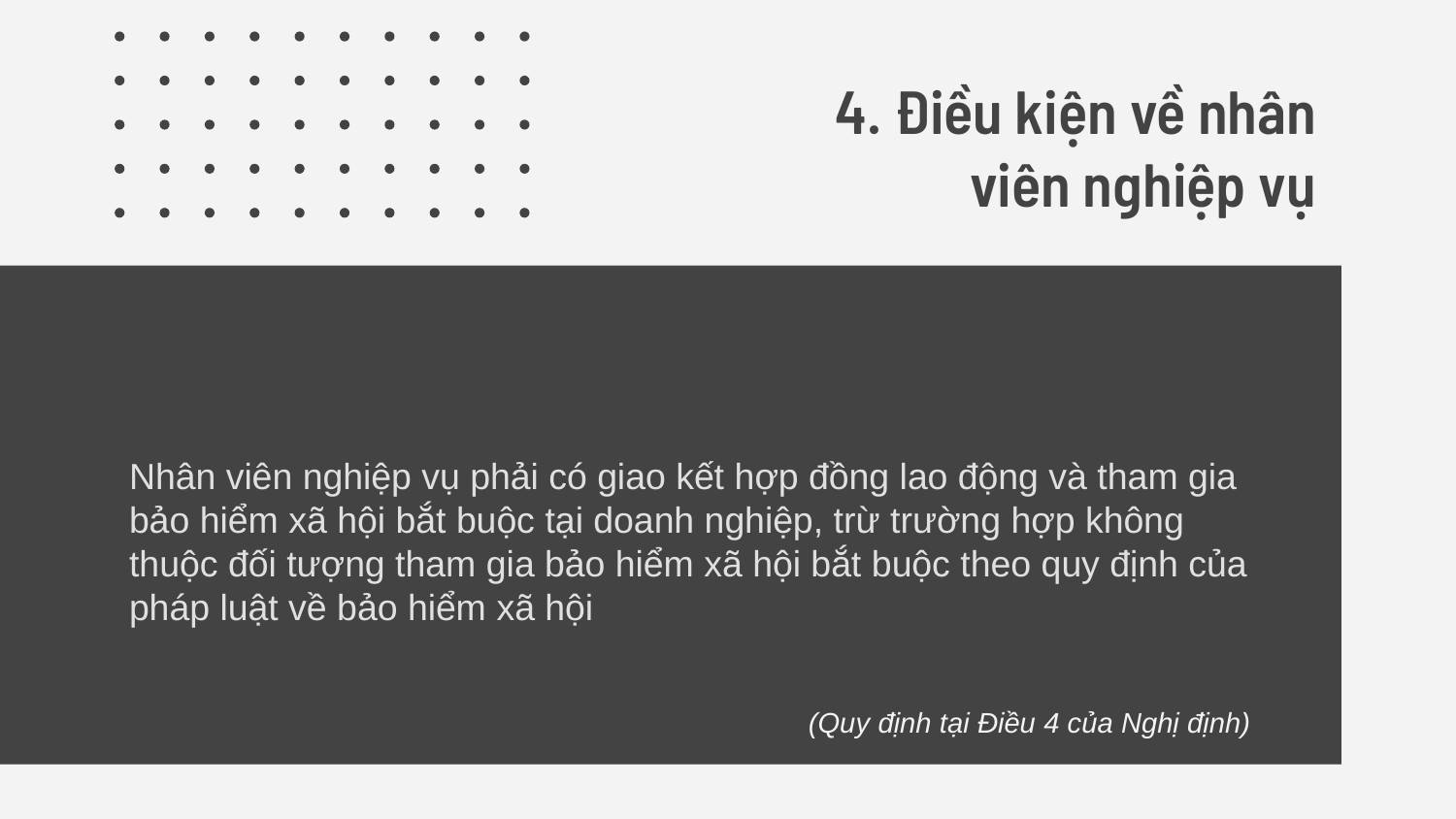

# 4. Điều kiện về nhân viên nghiệp vụ

Nhân viên nghiệp vụ phải có giao kết hợp đồng lao động và tham gia bảo hiểm xã hội bắt buộc tại doanh nghiệp, trừ trường hợp không thuộc đối tượng tham gia bảo hiểm xã hội bắt buộc theo quy định của pháp luật về bảo hiểm xã hội
(Quy định tại Điều 4 của Nghị định)